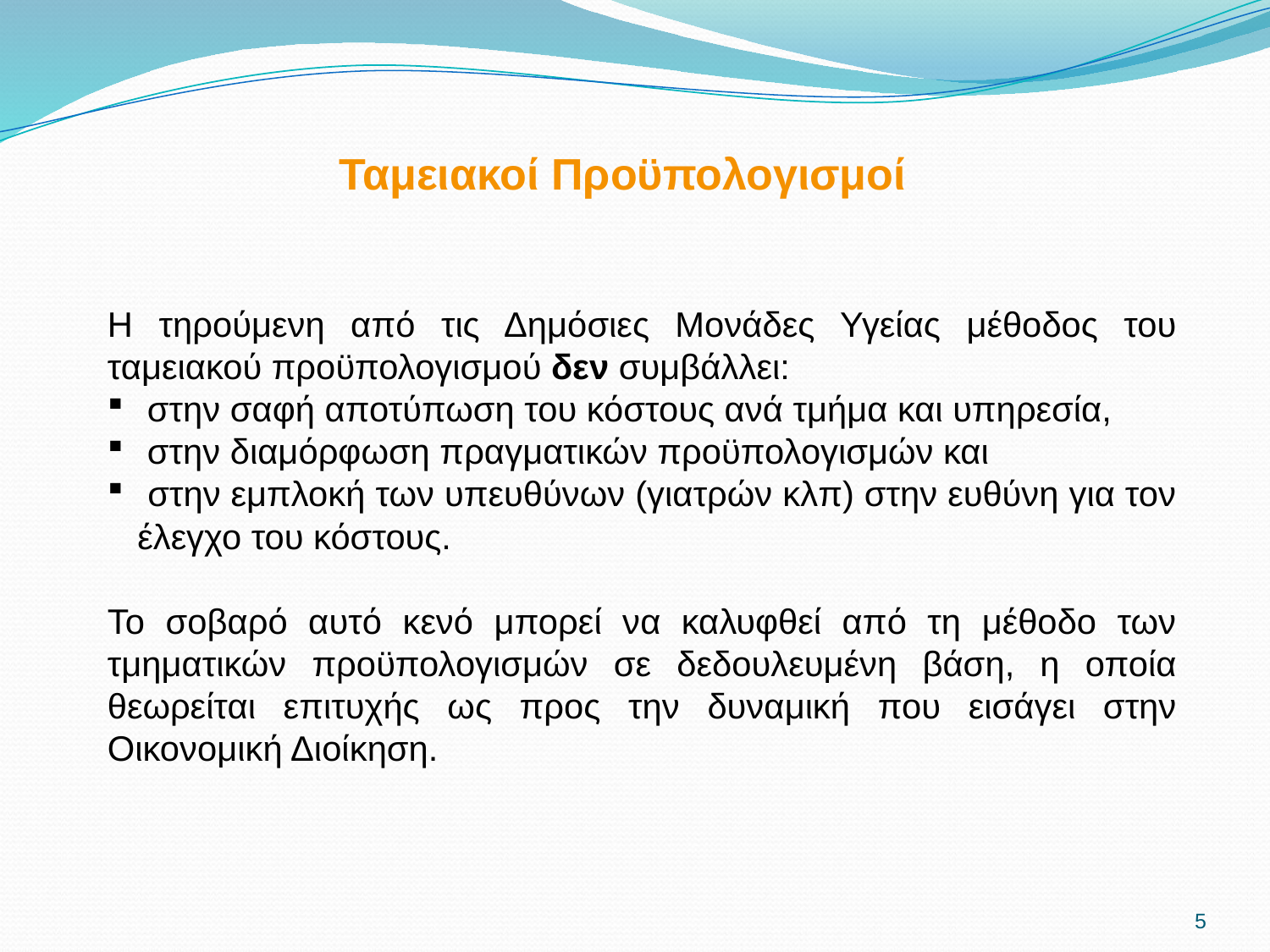

Ταμειακοί Προϋπολογισμοί
Η τηρούμενη από τις Δημόσιες Μονάδες Υγείας μέθοδος του ταμειακού προϋπολογισμού δεν συμβάλλει:
 στην σαφή αποτύπωση του κόστους ανά τμήμα και υπηρεσία,
 στην διαμόρφωση πραγματικών προϋπολογισμών και
 στην εμπλοκή των υπευθύνων (γιατρών κλπ) στην ευθύνη για τον έλεγχο του κόστους.

Το σοβαρό αυτό κενό μπορεί να καλυφθεί από τη μέθοδο των τμηματικών προϋπολογισμών σε δεδουλευμένη βάση, η οποία θεωρείται επιτυχής ως προς την δυναμική που εισάγει στην Οικονομική Διοίκηση.
5